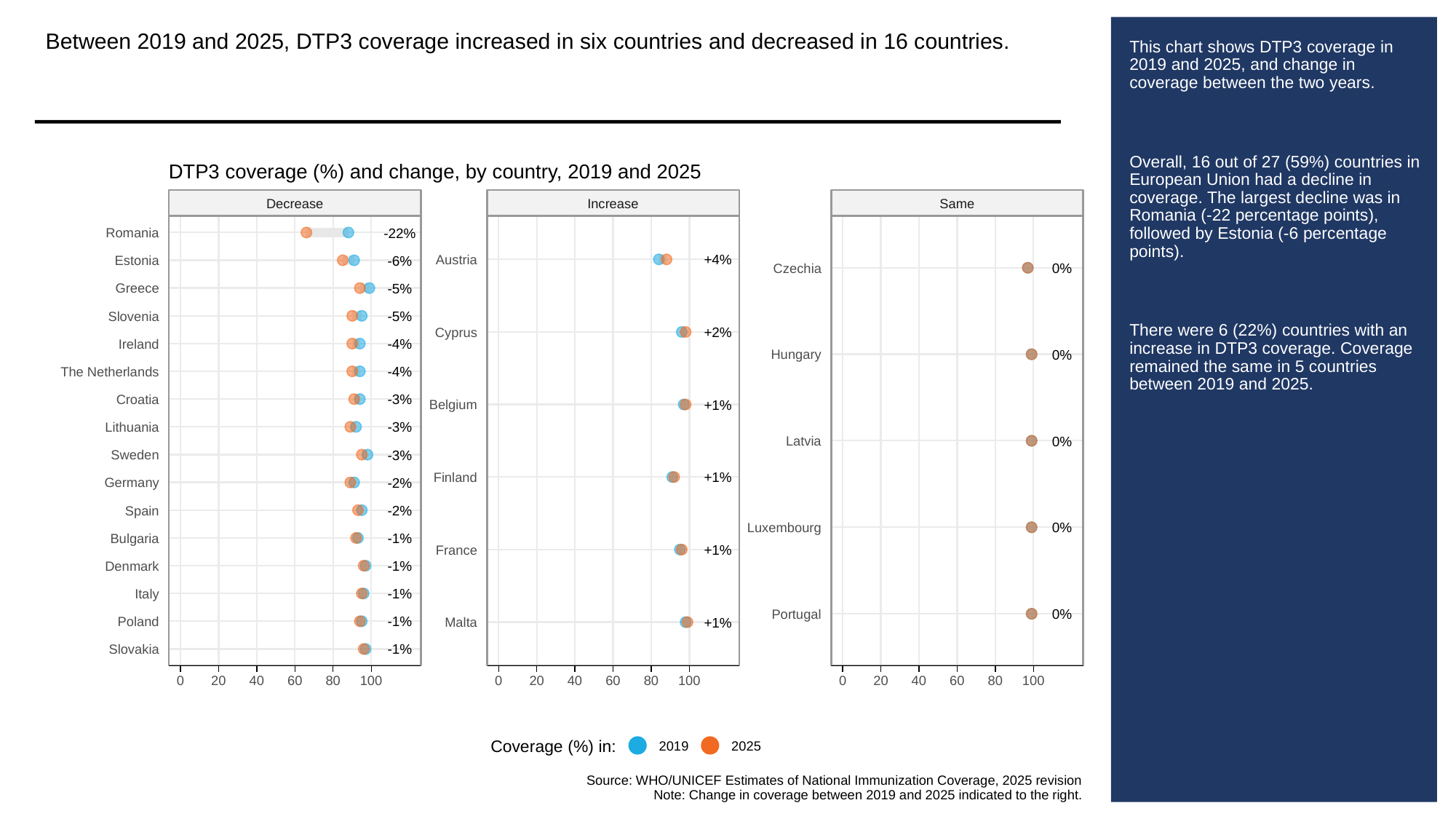

Between 2019 and 2025, DTP3 coverage increased in six countries and decreased in 16 countries.
# This chart shows DTP3 coverage in 2019 and 2025, and change in coverage between the two years.

Overall, 16 out of 27 (59%) countries in European Union had a decline in coverage. The largest decline was in Romania (-22 percentage points), followed by Estonia (-6 percentage points).

There were 6 (22%) countries with an increase in DTP3 coverage. Coverage remained the same in 5 countries between 2019 and 2025.

DTP3 coverage (%) and change, by country, 2019 and 2025

Decrease
Increase
Same

-22%
Romania

+4%
Austria

-6%
Estonia

0%
Czechia

-5%
Greece

-5%
Slovenia

+2%
Cyprus

-4%
Ireland

0%
Hungary

-4%
The Netherlands

-3%
Croatia

+1%
Belgium

-3%
Lithuania

0%
Latvia

-3%
Sweden

+1%
Finland

-2%
Germany

-2%
Spain

0%
Luxembourg

-1%
Bulgaria

+1%
France

-1%
Denmark

-1%
Italy

0%
Portugal

-1%
Poland

+1%
Malta

-1%
Slovakia

0
20
40
60
80
100
0
20
40
60
80
100
0
20
40
60
80
100

Coverage (%) in:
2019
2025
Source: WHO/UNICEF Estimates of National Immunization Coverage, 2025 revision
Note: Change in coverage between 2019 and 2025 indicated to the right.